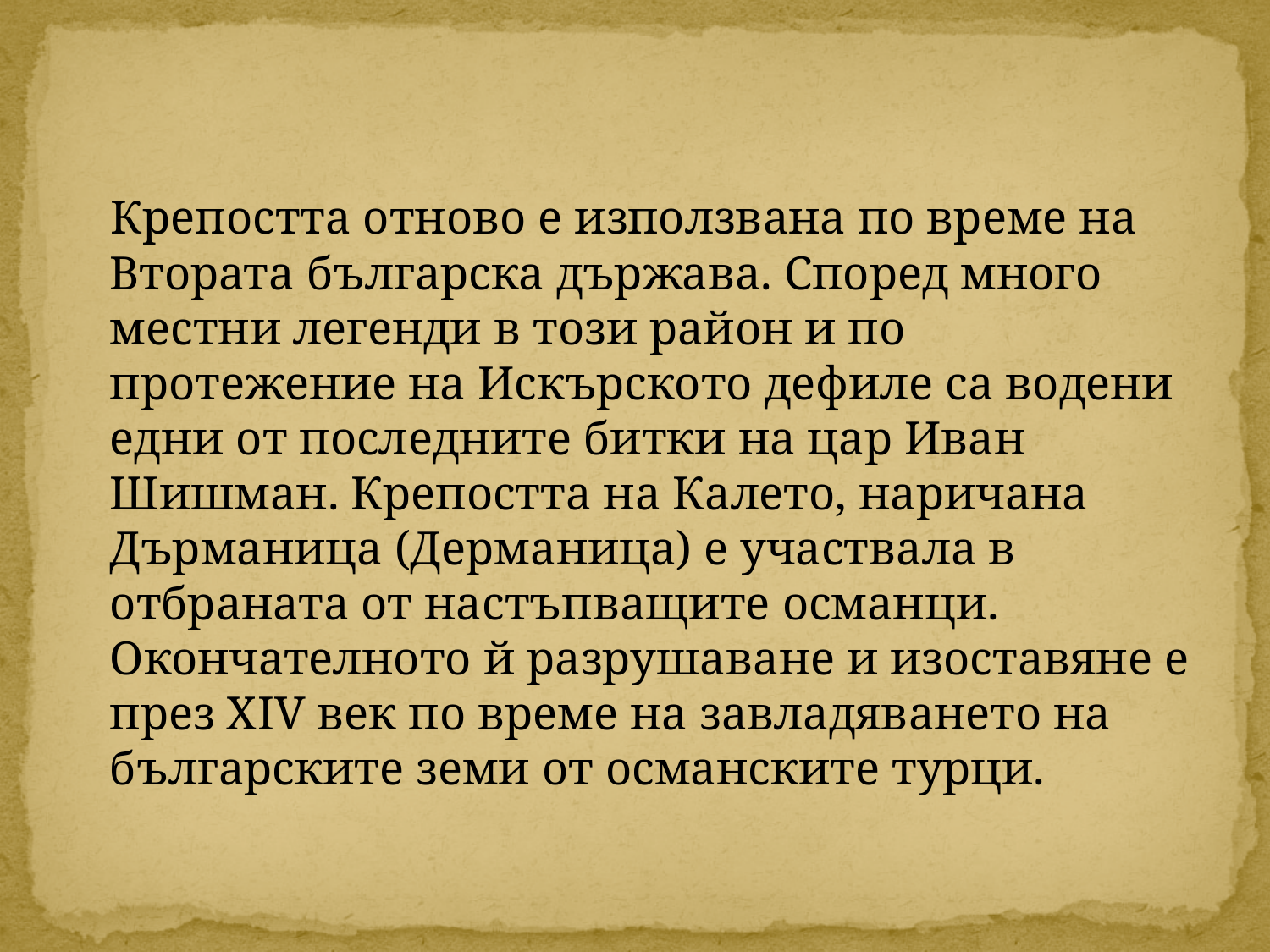

Крепостта отново е използвана по време на Втората българска държава. Според много местни легенди в този район и по протежение на Искърското дефиле са водени едни от последните битки на цар Иван Шишман. Крепостта на Калето, наричана Дърманица (Дерманица) е участвала в отбраната от настъпващите османци. Окончателното й разрушаване и изоставяне е през ХIV век по време на завладяването на българските земи от османските турци.